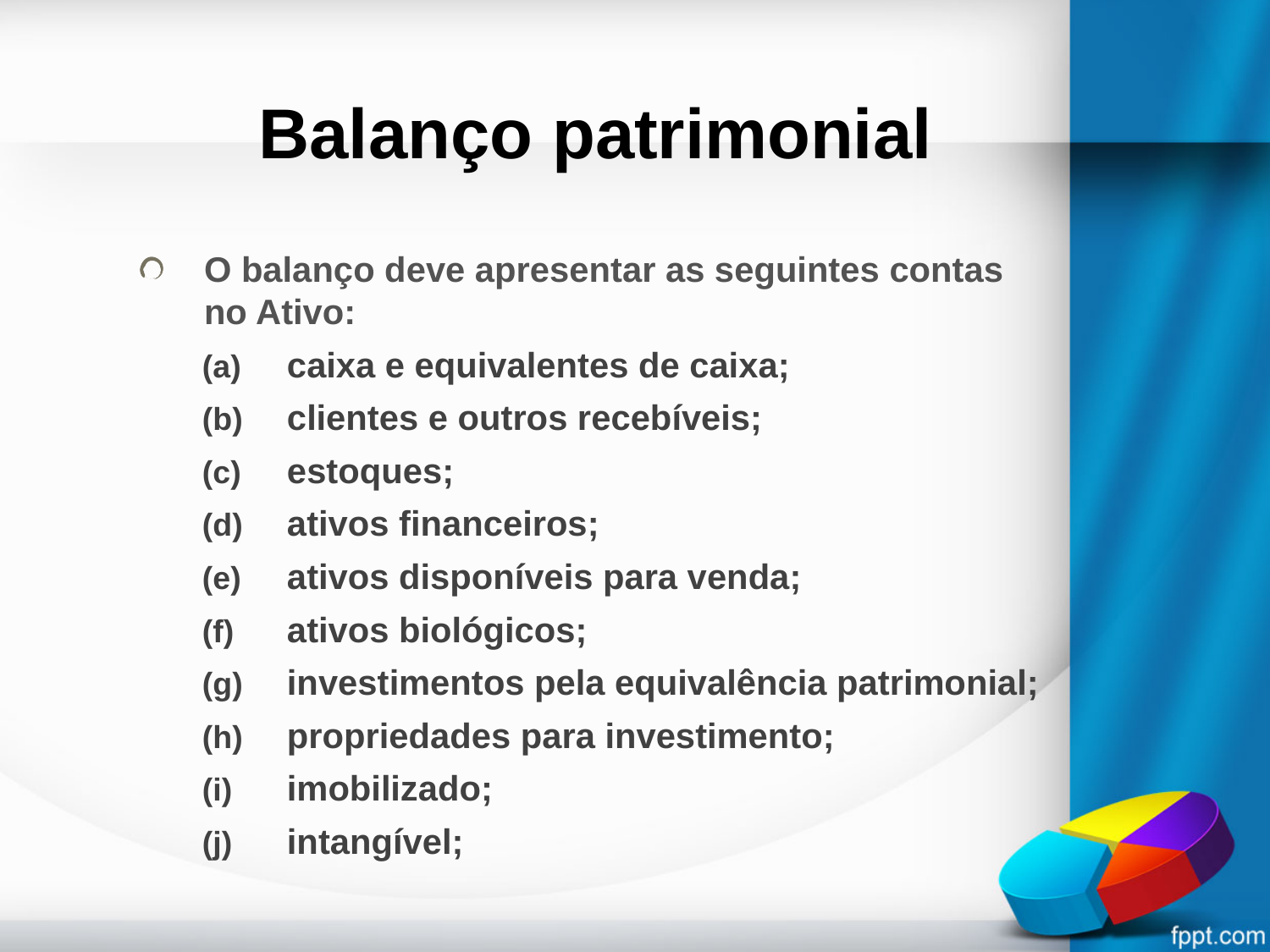

# Balanço patrimonial
O balanço deve apresentar as seguintes contas no Ativo:
caixa e equivalentes de caixa;
clientes e outros recebíveis;
estoques;
ativos financeiros;
ativos disponíveis para venda;
ativos biológicos;
investimentos pela equivalência patrimonial;
propriedades para investimento;
imobilizado;
intangível;